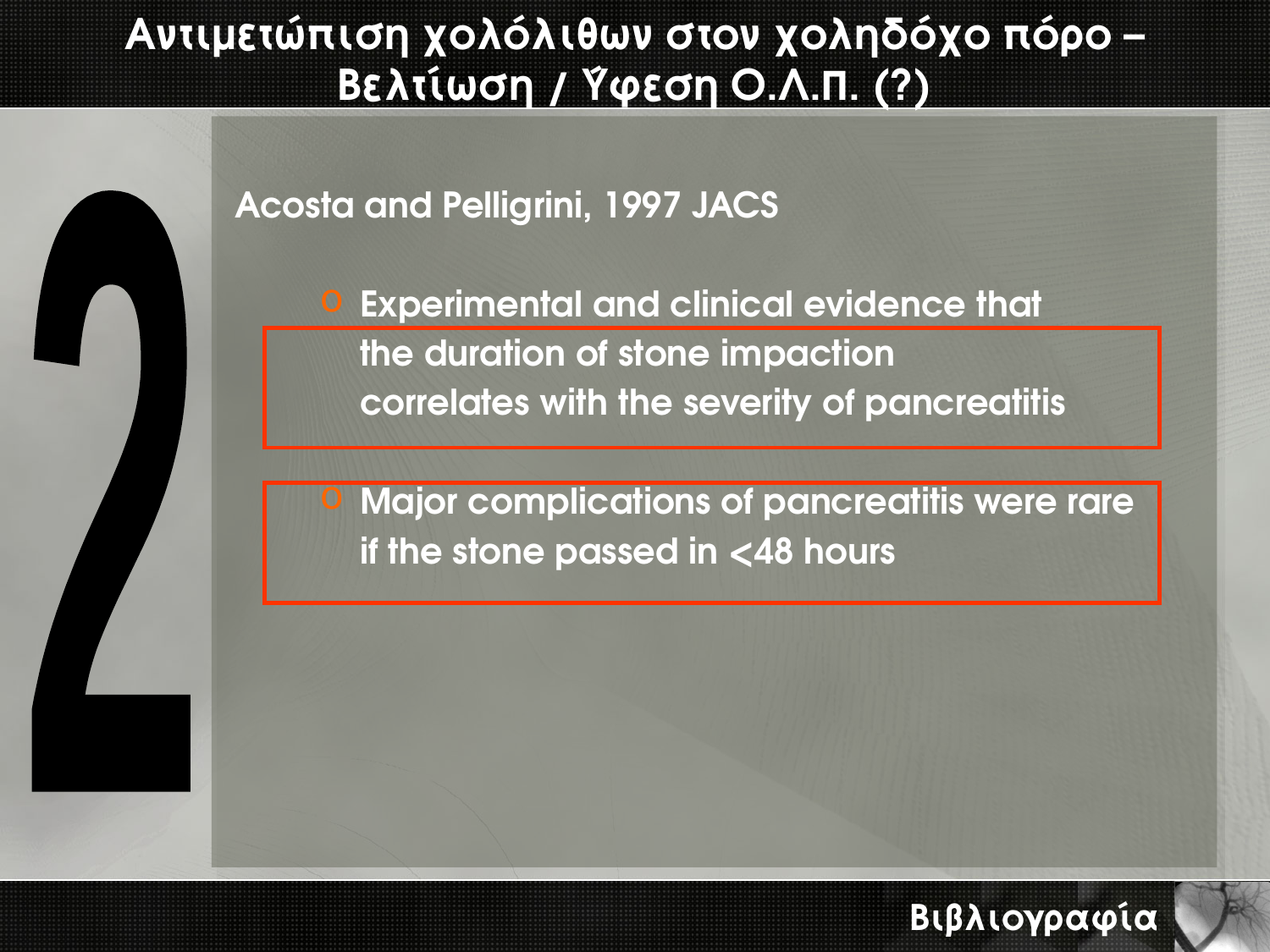

# Αντιμετώπιση χολόλιθων στον χοληδόχο πόρο – Βελτίωση / Ύφεση Ο.Λ.Π. (?)

Acosta and Pelligrini, 1997 JACS

Experimental and clinical evidence that
    the duration of stone impaction
    correlates with the severity of pancreatitis

Major complications of pancreatitis were rare
    if the stone passed in <48 hours
2

Βιβλιογραφία